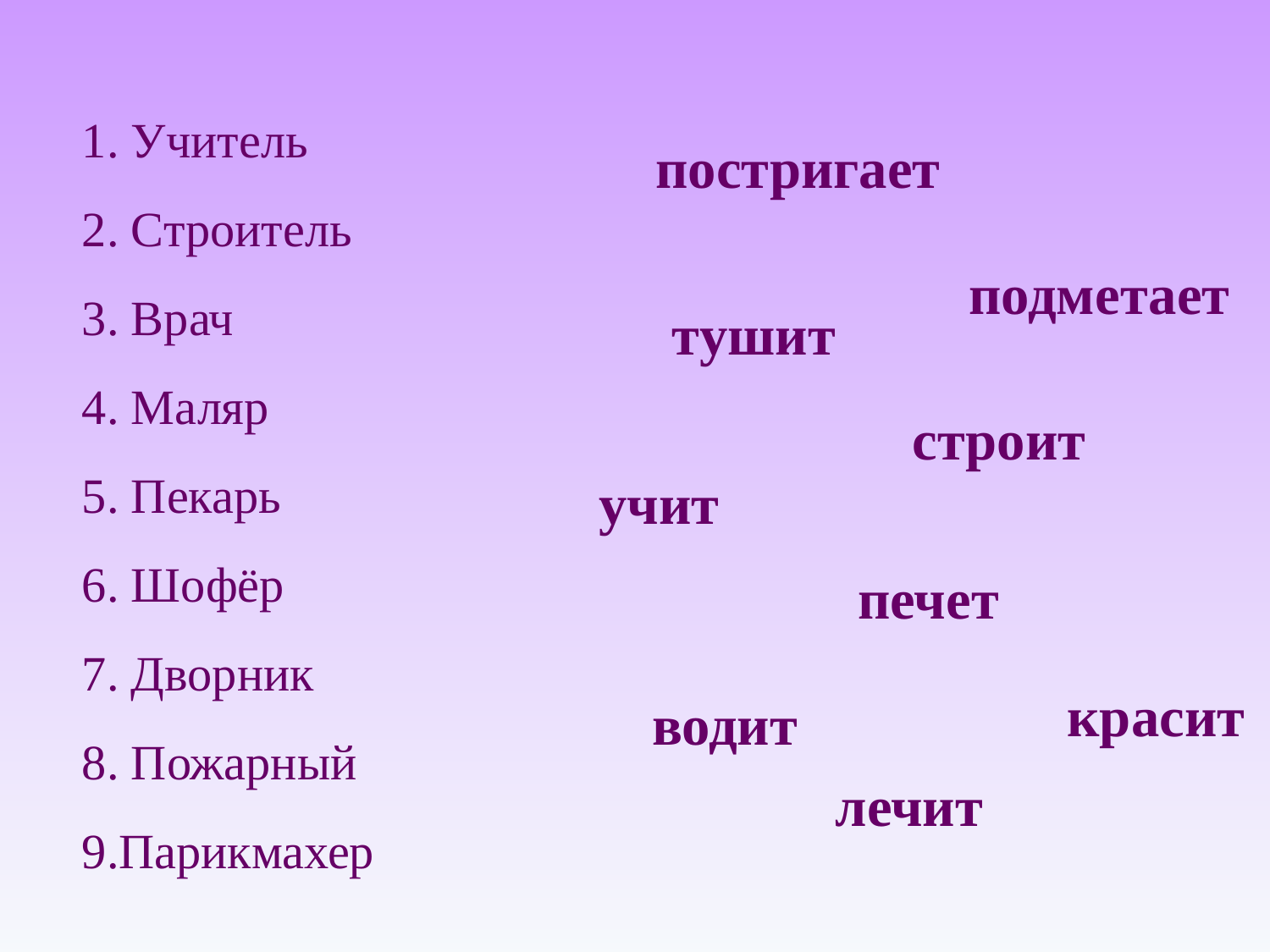

1. Учитель
2. Строитель
3. Врач
4. Маляр
5. Пекарь
6. Шофёр
7. Дворник
8. Пожарный
9.Парикмахер
постригает
подметает
тушит
строит
учит
печет
красит
водит
лечит